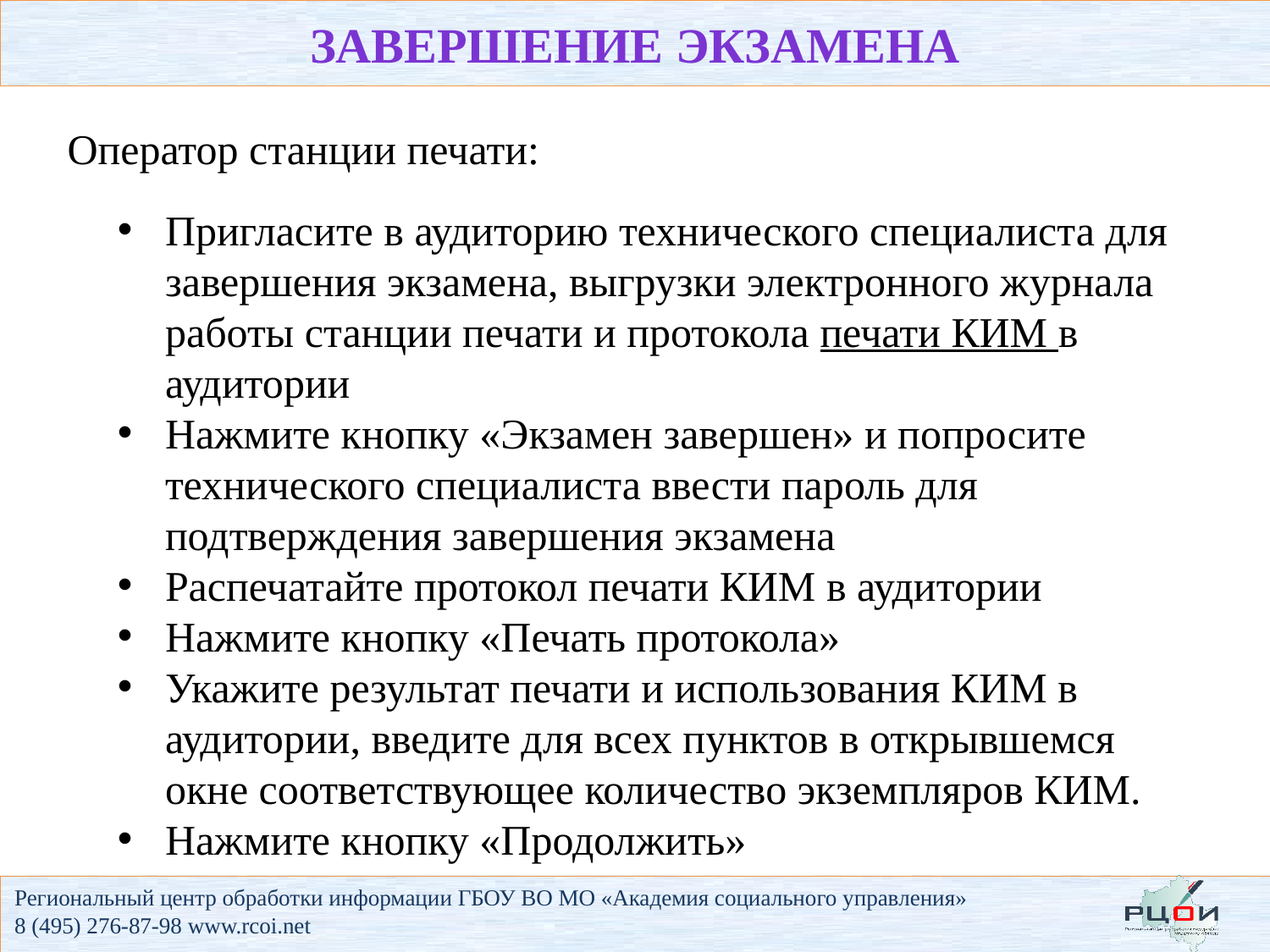

завершение экзамена
Оператор станции печати:
Пригласите в аудиторию технического специалиста для завершения экзамена, выгрузки электронного журнала работы станции печати и протокола печати КИМ в аудитории
Нажмите кнопку «Экзамен завершен» и попросите технического специалиста ввести пароль для подтверждения завершения экзамена
Распечатайте протокол печати КИМ в аудитории
Нажмите кнопку «Печать протокола»
Укажите результат печати и использования КИМ в аудитории, введите для всех пунктов в открывшемся окне соответствующее количество экземпляров КИМ.
Нажмите кнопку «Продолжить»